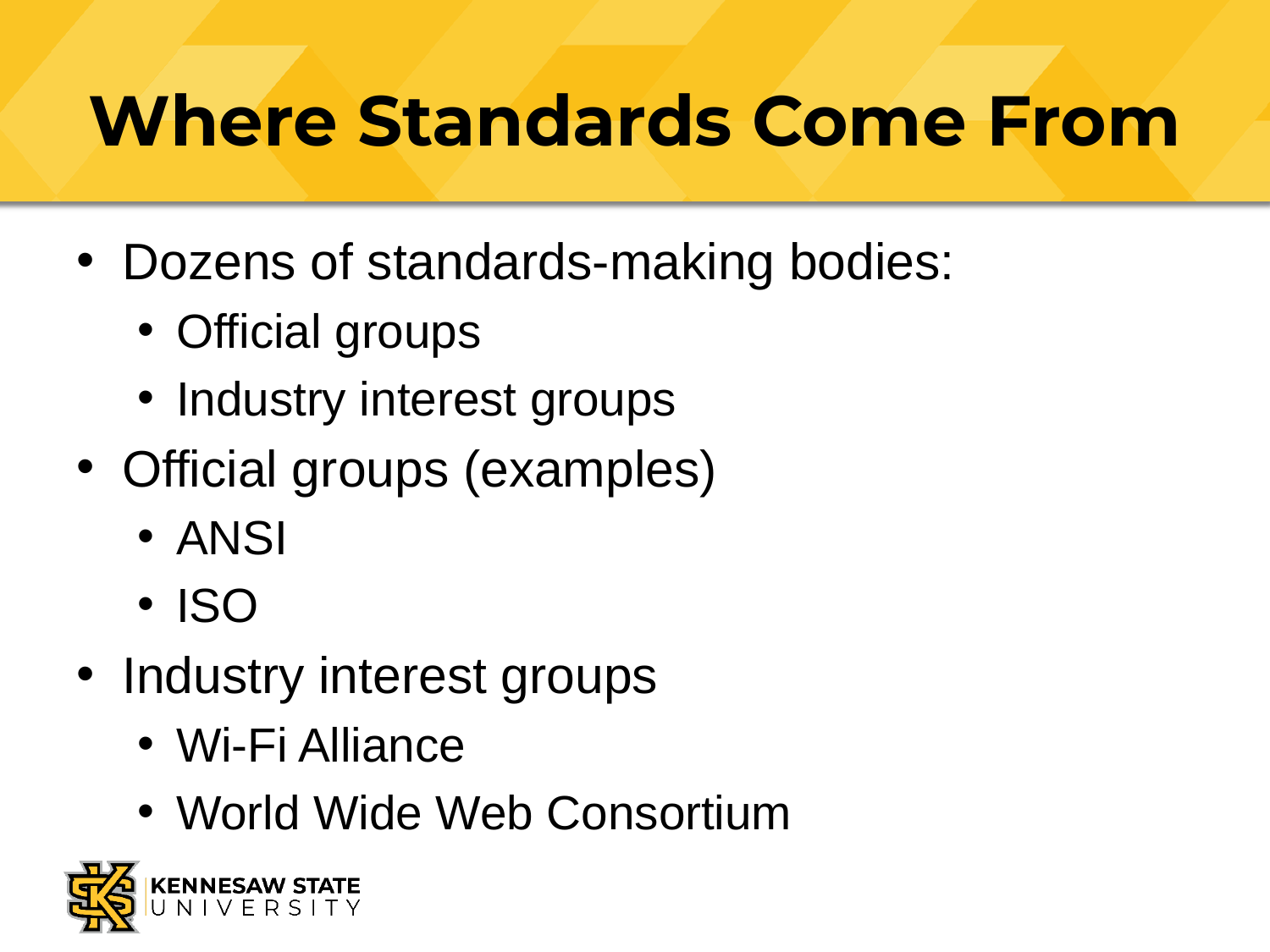

# Where Standards Come From
Dozens of standards-making bodies:
Official groups
Industry interest groups
Official groups (examples)
ANSI
ISO
Industry interest groups
Wi-Fi Alliance
World Wide Web Consortium